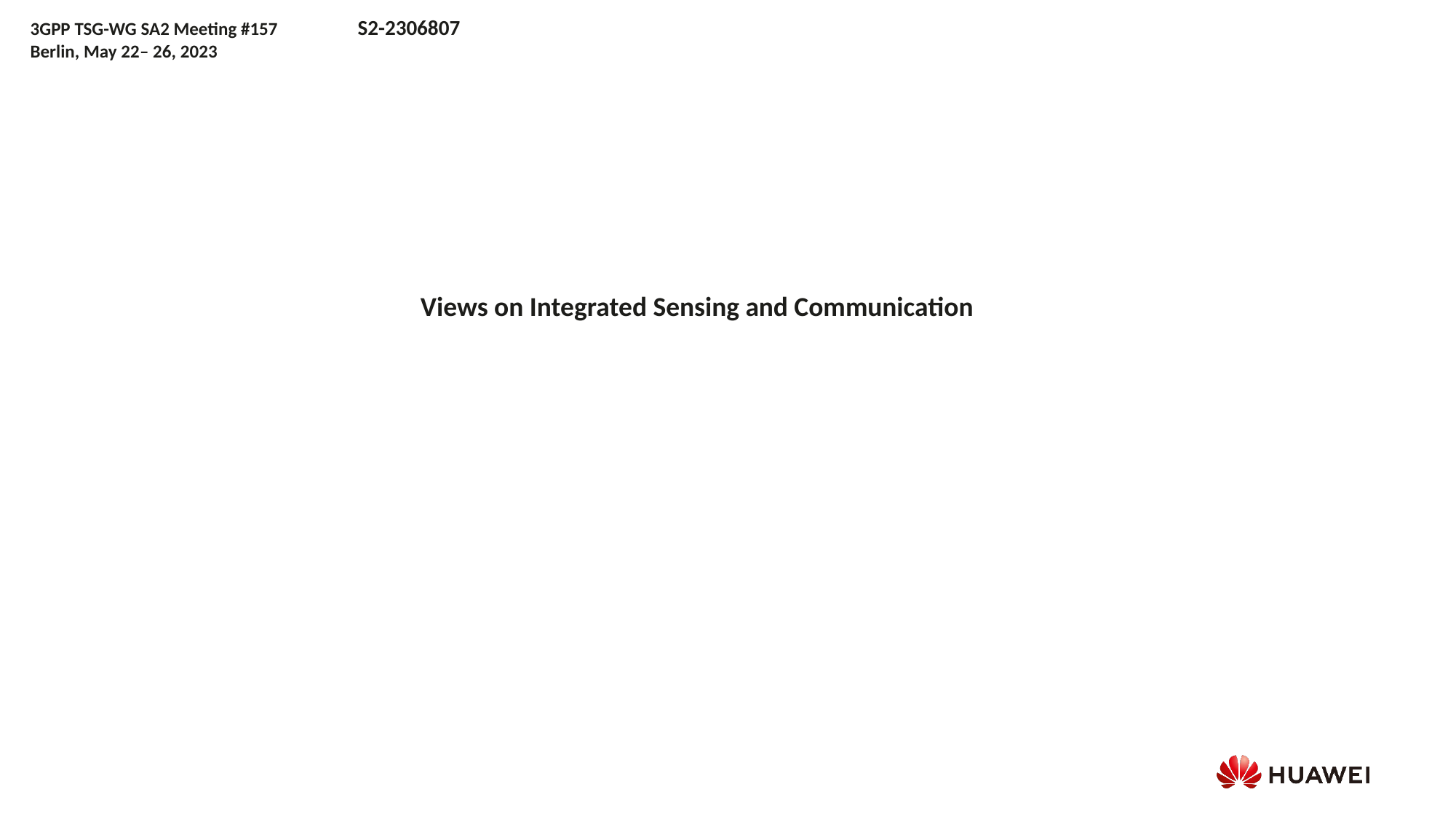

3GPP TSG-WG SA2 Meeting #157	S2-2306807
Berlin, May 22– 26, 2023
Views on Integrated Sensing and Communication